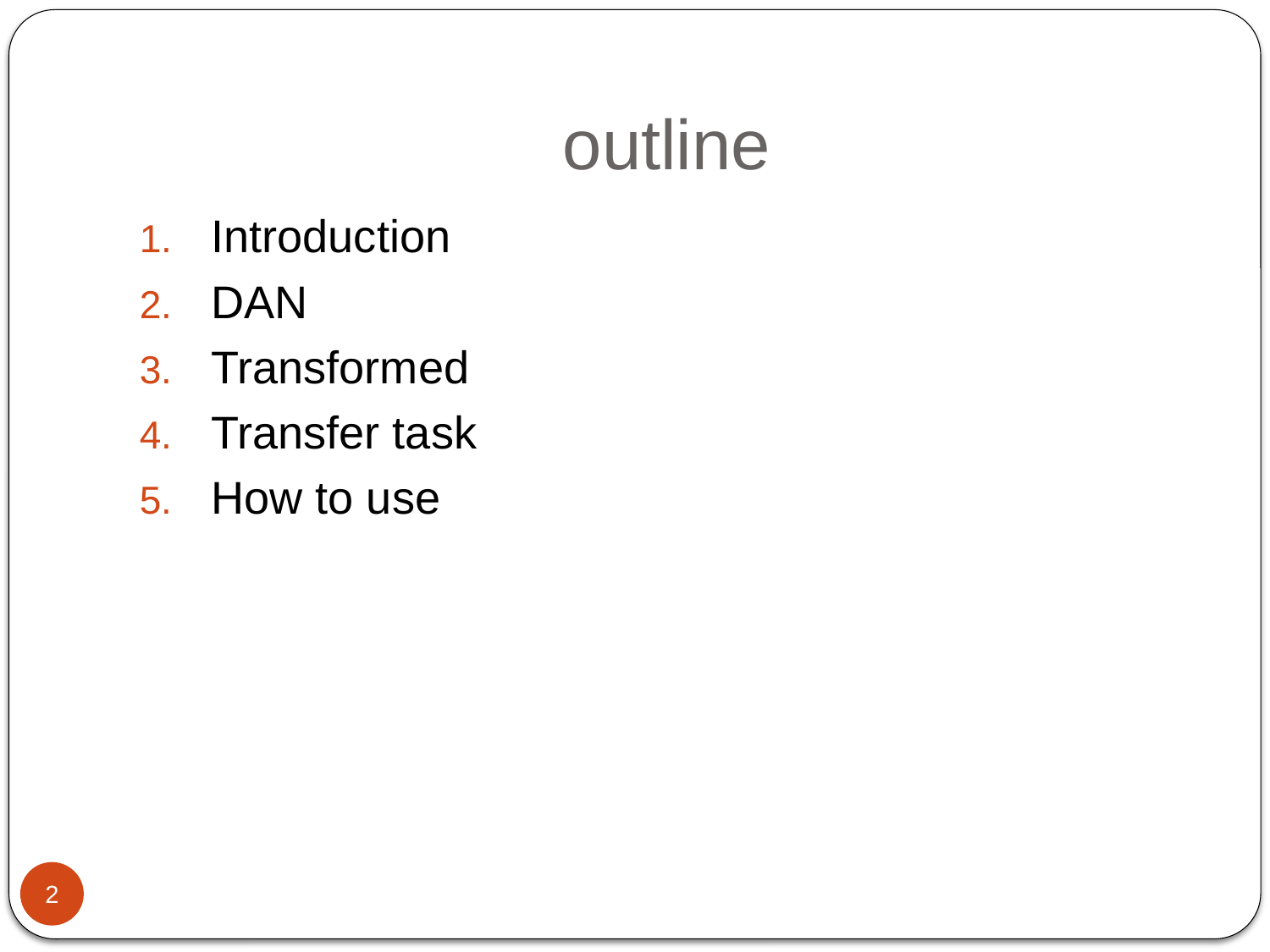

# outline
Introduction
DAN
Transformed
Transfer task
How to use

2